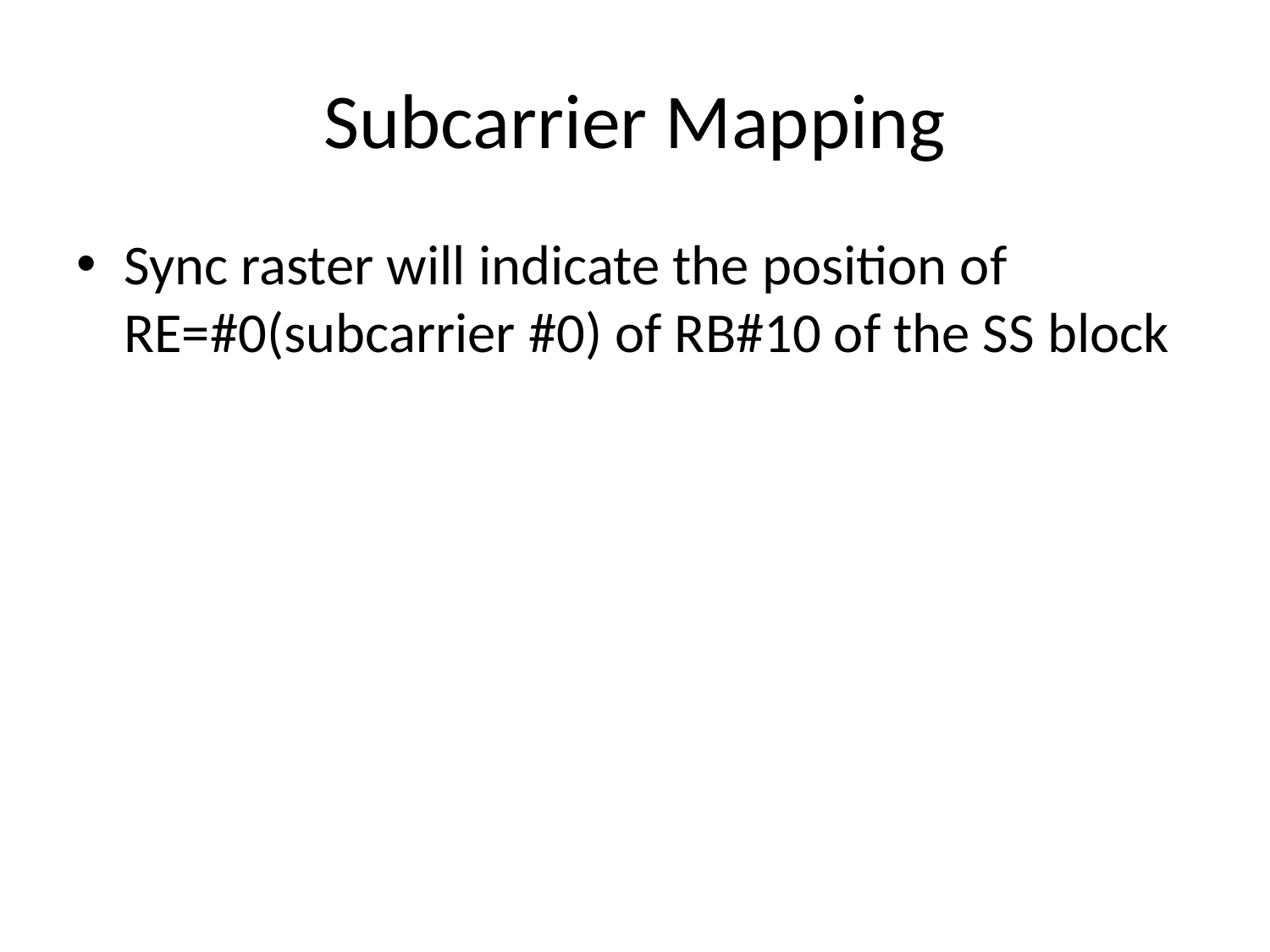

# Subcarrier Mapping
Sync raster will indicate the position of RE=#0(subcarrier #0) of RB#10 of the SS block